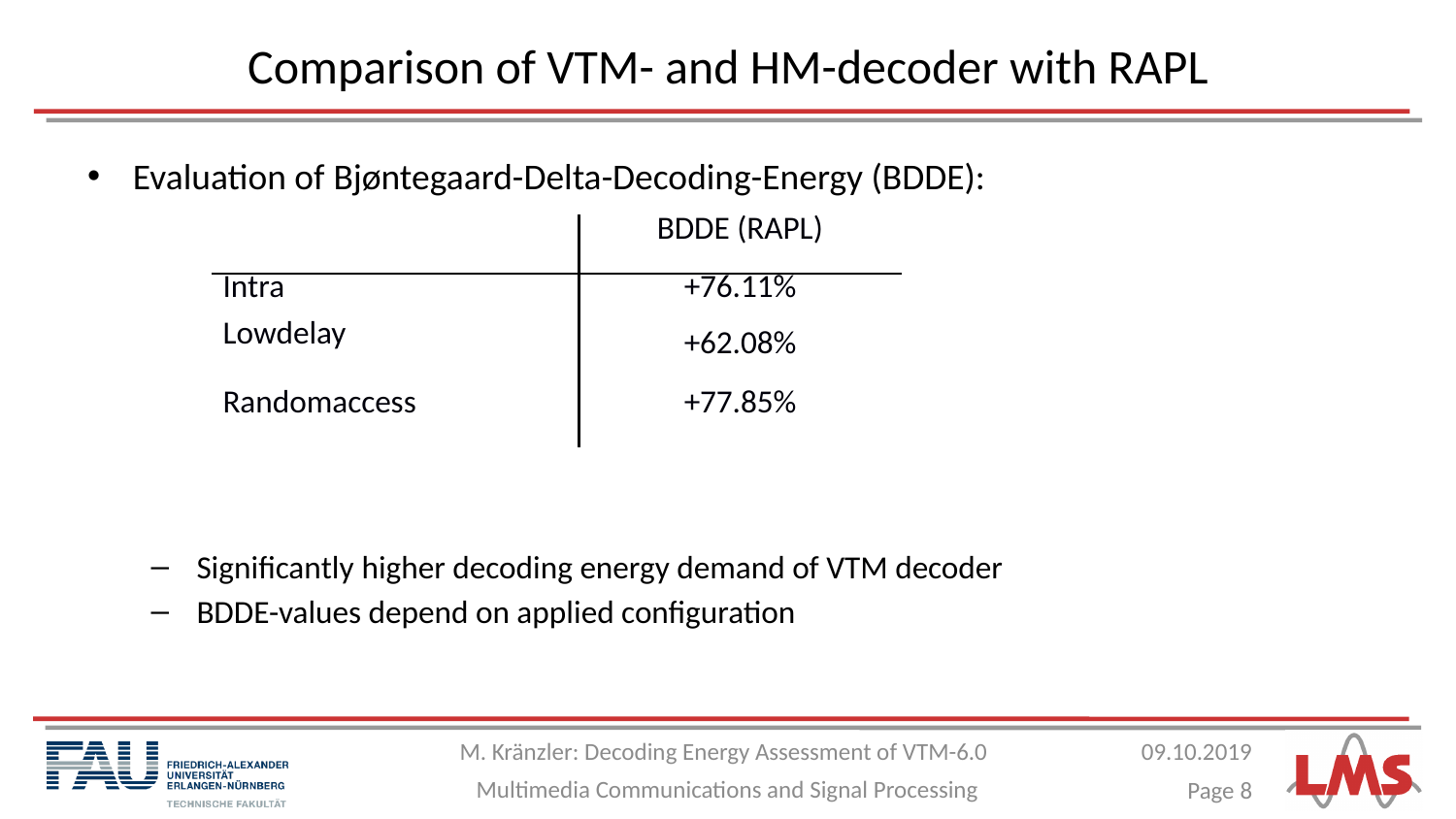

# Comparison of VTM- and HM-decoder with RAPL
Evaluation of Bjøntegaard-Delta-Decoding-Energy (BDDE):

Significantly higher decoding energy demand of VTM decoder
BDDE-values depend on applied configuration
|  | BDDE (RAPL) |
| --- | --- |
| Intra Lowdelay | +76.11% |
|  | +62.08% |
| Randomaccess | +77.85% |